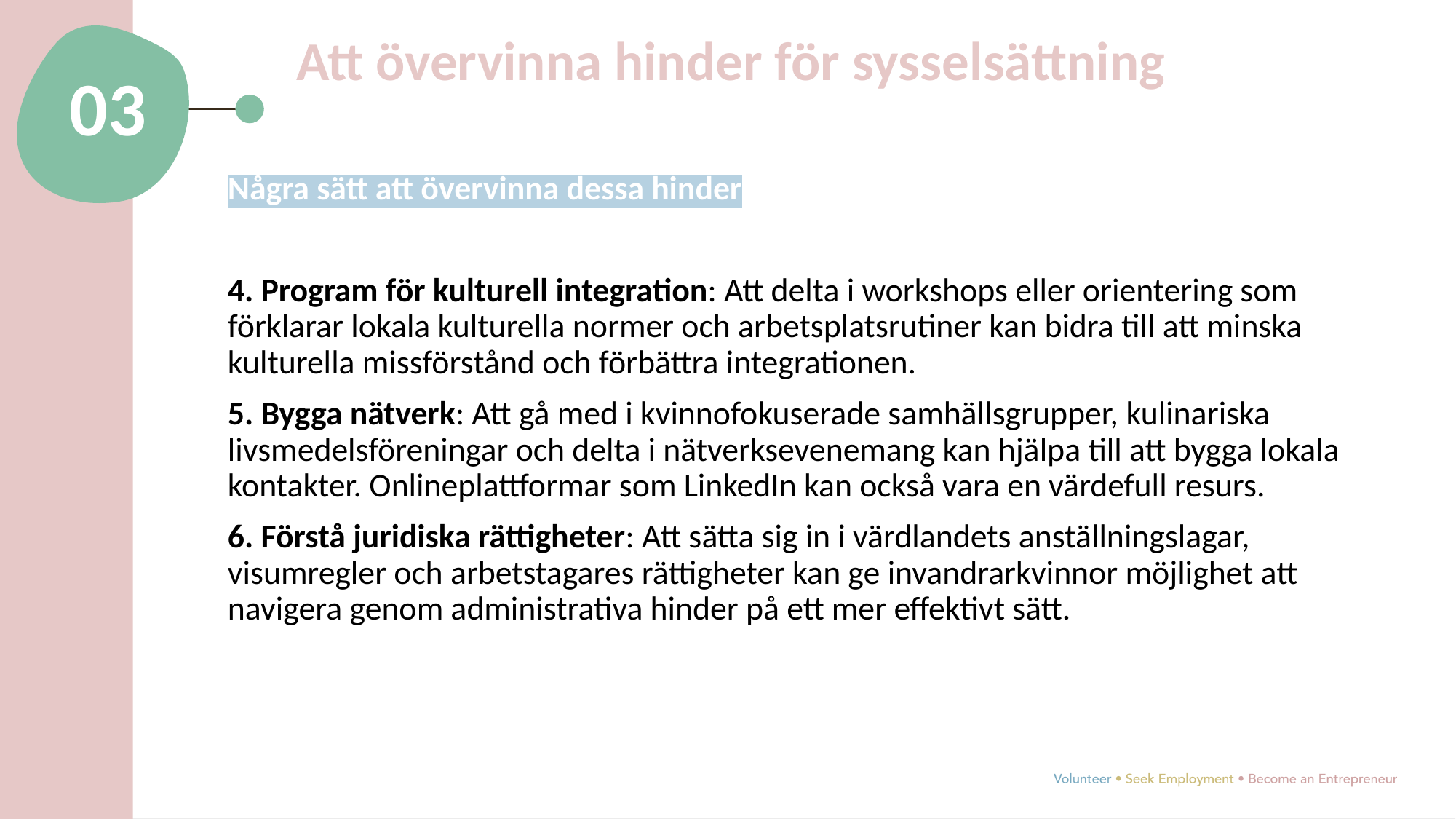

Att övervinna hinder för sysselsättning

03

Några sätt att övervinna dessa hinder

4. Program för kulturell integration: Att delta i workshops eller orientering som förklarar lokala kulturella normer och arbetsplatsrutiner kan bidra till att minska kulturella missförstånd och förbättra integrationen.
5. Bygga nätverk: Att gå med i kvinnofokuserade samhällsgrupper, kulinariska livsmedelsföreningar och delta i nätverksevenemang kan hjälpa till att bygga lokala kontakter. Onlineplattformar som LinkedIn kan också vara en värdefull resurs.
6. Förstå juridiska rättigheter: Att sätta sig in i värdlandets anställningslagar, visumregler och arbetstagares rättigheter kan ge invandrarkvinnor möjlighet att navigera genom administrativa hinder på ett mer effektivt sätt.